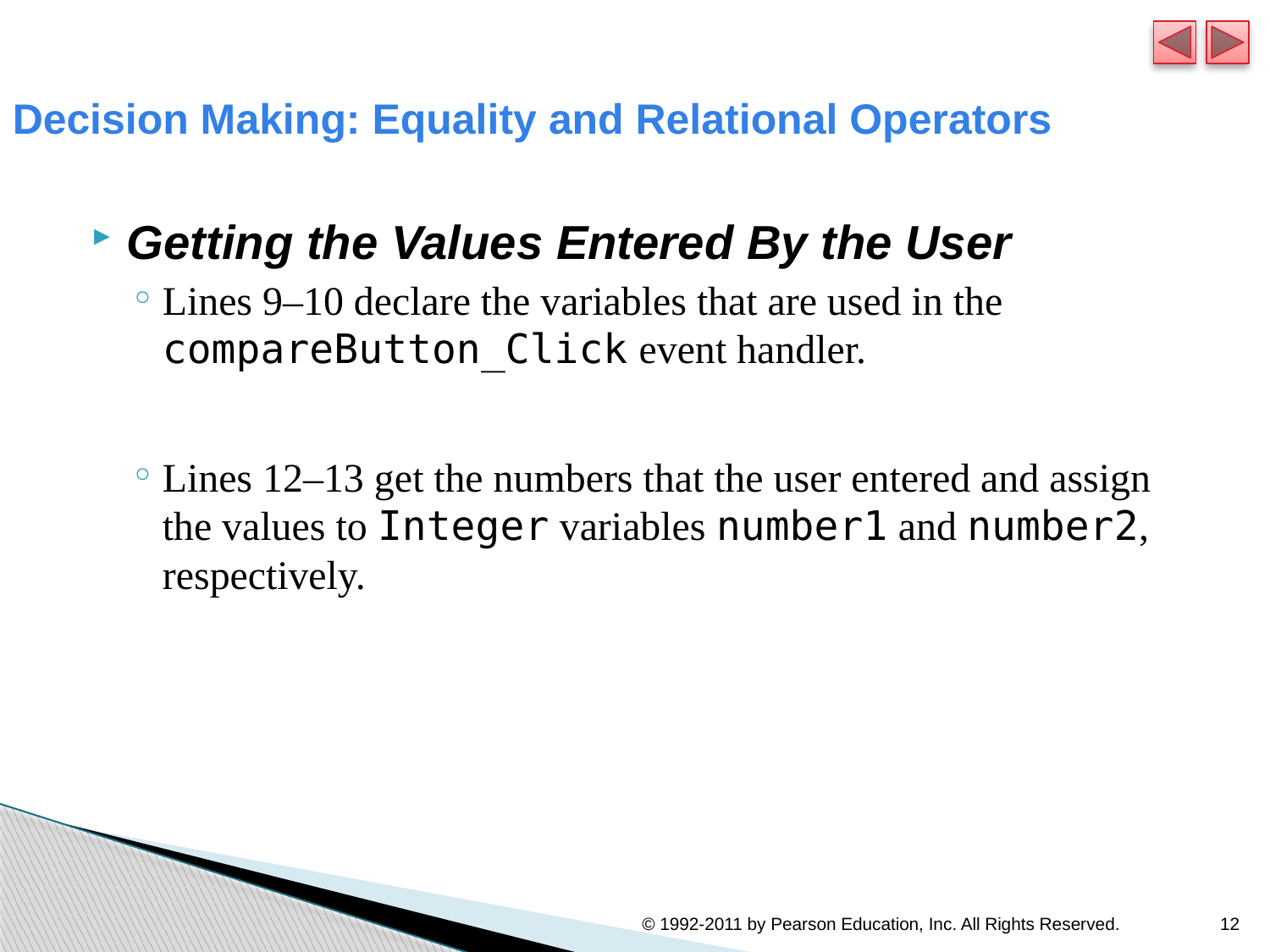

# Decision Making: Equality and Relational Operators
Getting the Values Entered By the User
Lines 9–10 declare the variables that are used in the compareButton_Click event handler.

Lines 12–13 get the numbers that the user entered and assign the values to Integer variables number1 and number2, respectively.
© 1992-2011 by Pearson Education, Inc. All Rights Reserved.
12